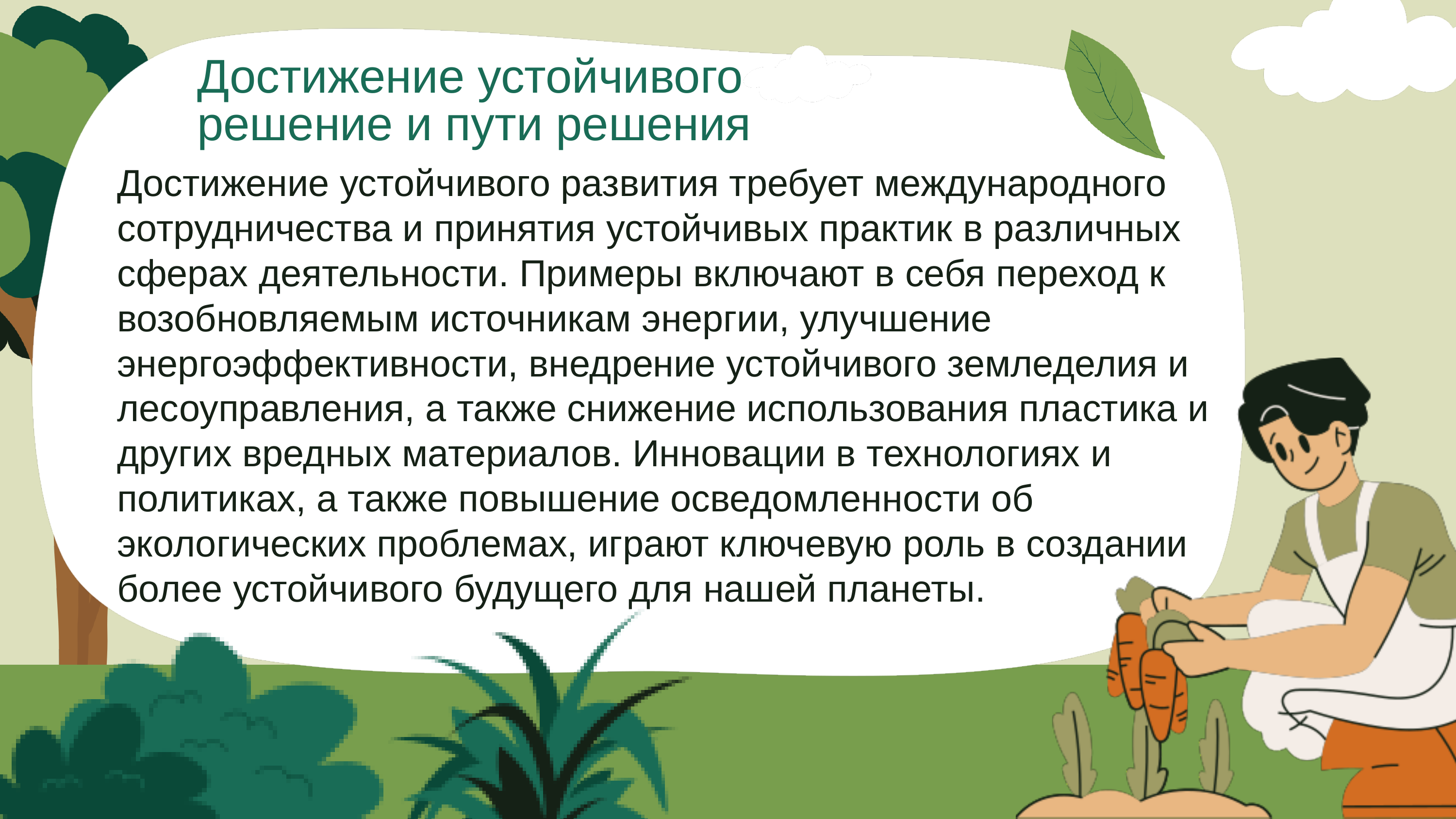

Достижение устойчивого решение и пути решения
Достижение устойчивого развития требует международного сотрудничества и принятия устойчивых практик в различных сферах деятельности. Примеры включают в себя переход к возобновляемым источникам энергии, улучшение энергоэффективности, внедрение устойчивого земледелия и лесоуправления, а также снижение использования пластика и других вредных материалов. Инновации в технологиях и политиках, а также повышение осведомленности об экологических проблемах, играют ключевую роль в создании более устойчивого будущего для нашей планеты.